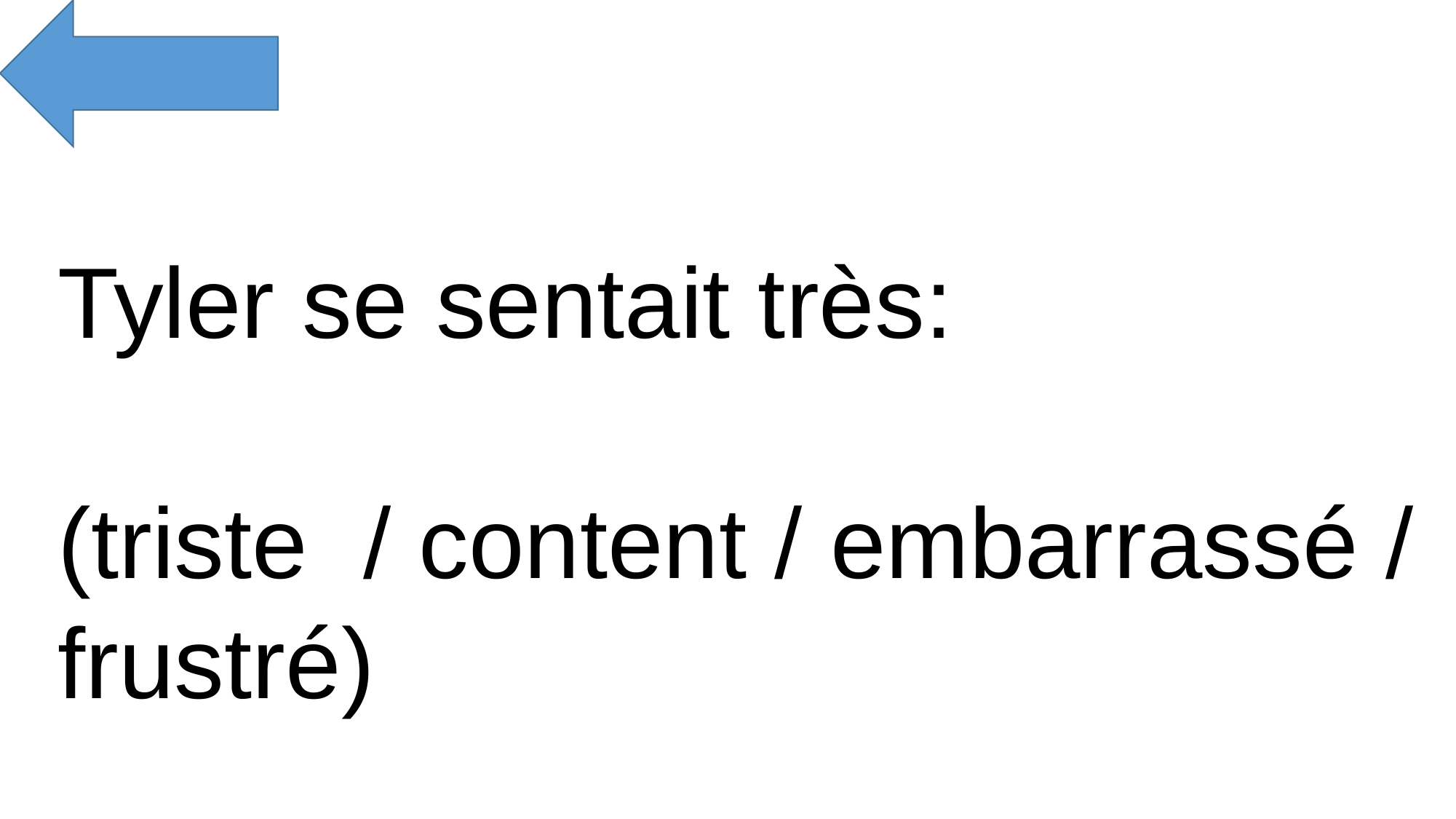

Tyler se sentait très:

(triste  / content / embarrassé / frustré)